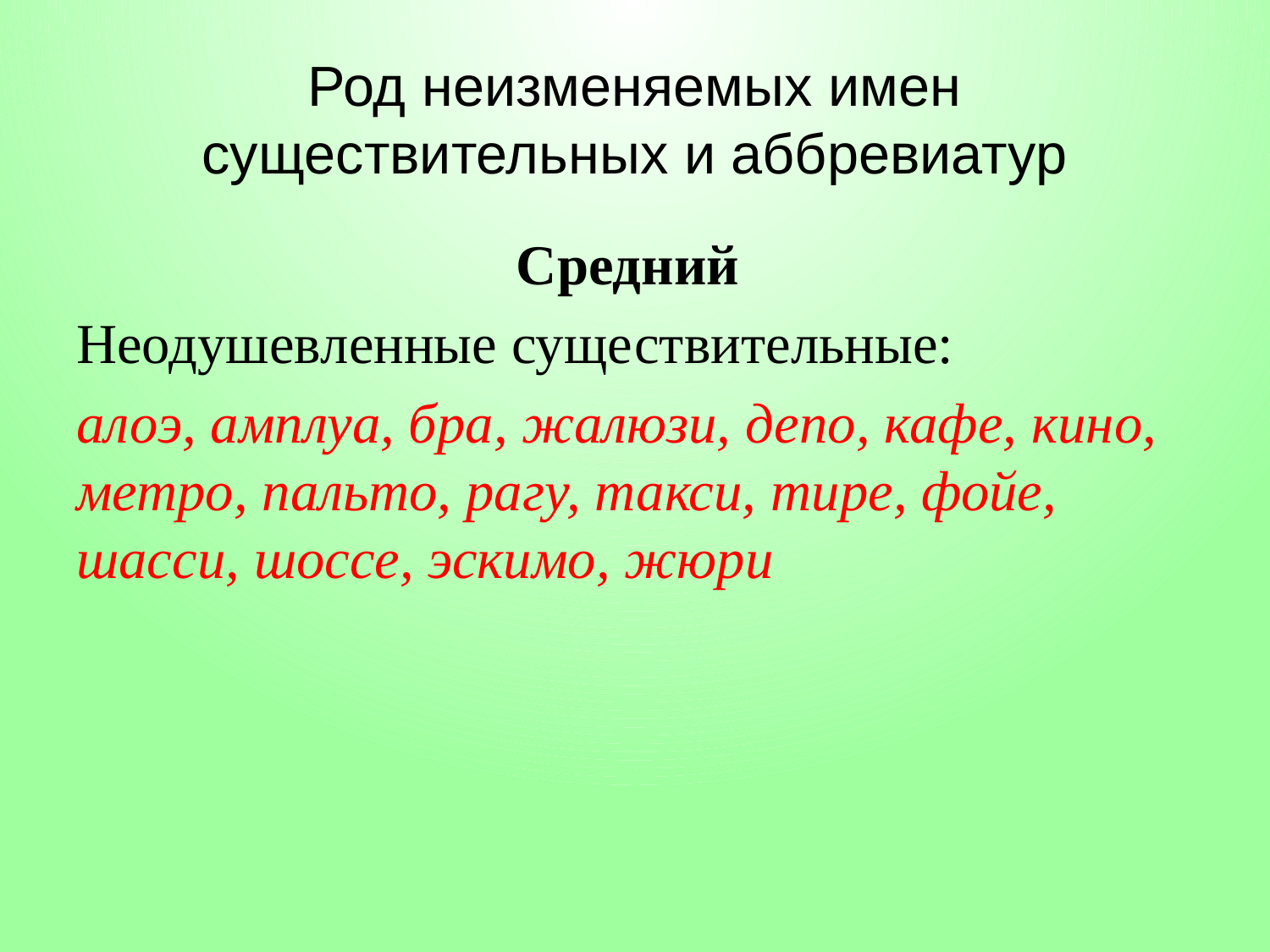

# Род неизменяемых имен существительных и аббревиатур
Средний
Неодушевленные существительные:
алоэ, амплуа, бра, жалюзи, депо, кафе, кино, метро, пальто, рагу, такси, тире, фойе, шасси, шоссе, эскимо, жюри